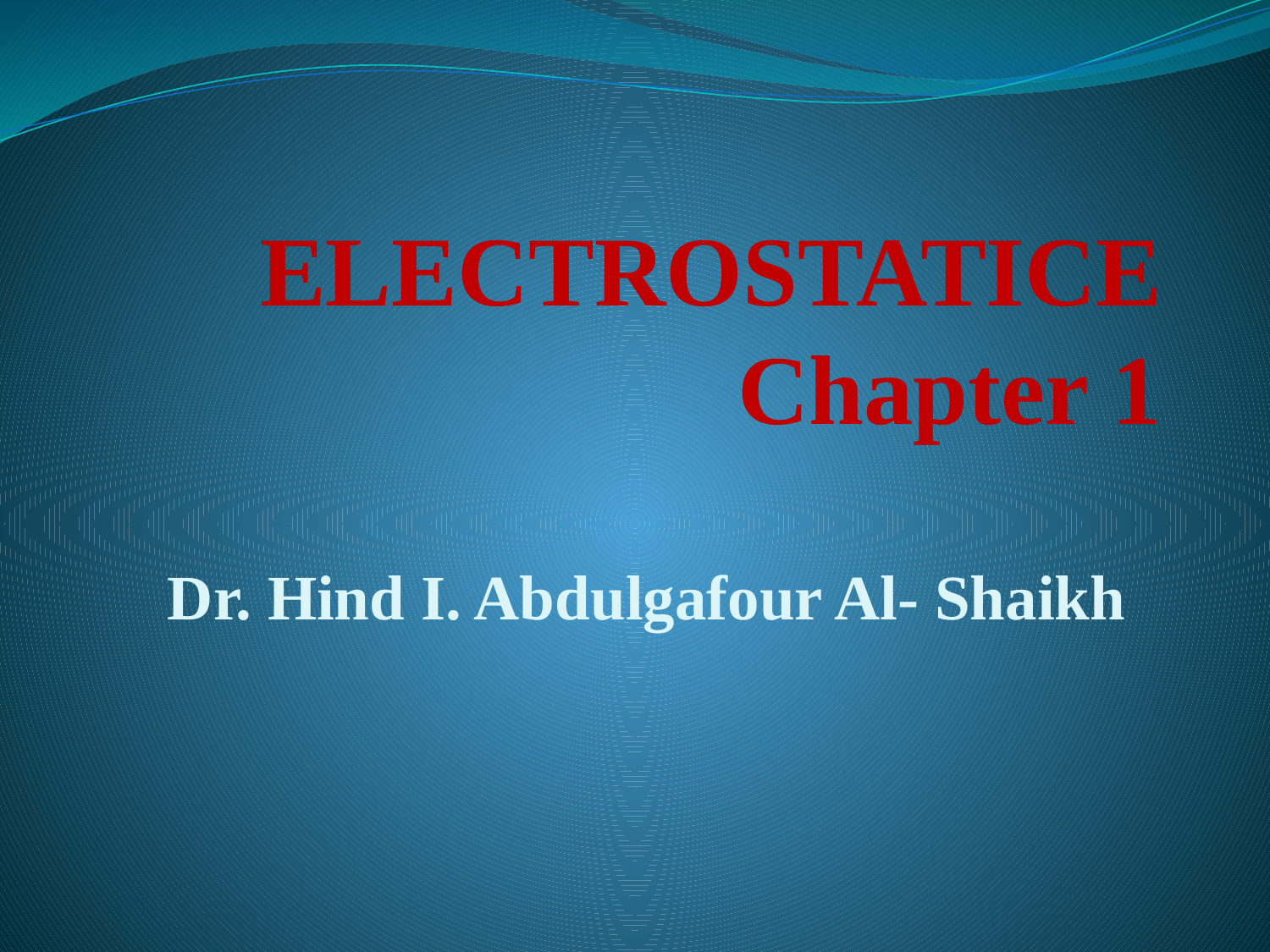

# ELECTROSTATICE Chapter 1
Dr. Hind I. Abdulgafour Al- Shaikh